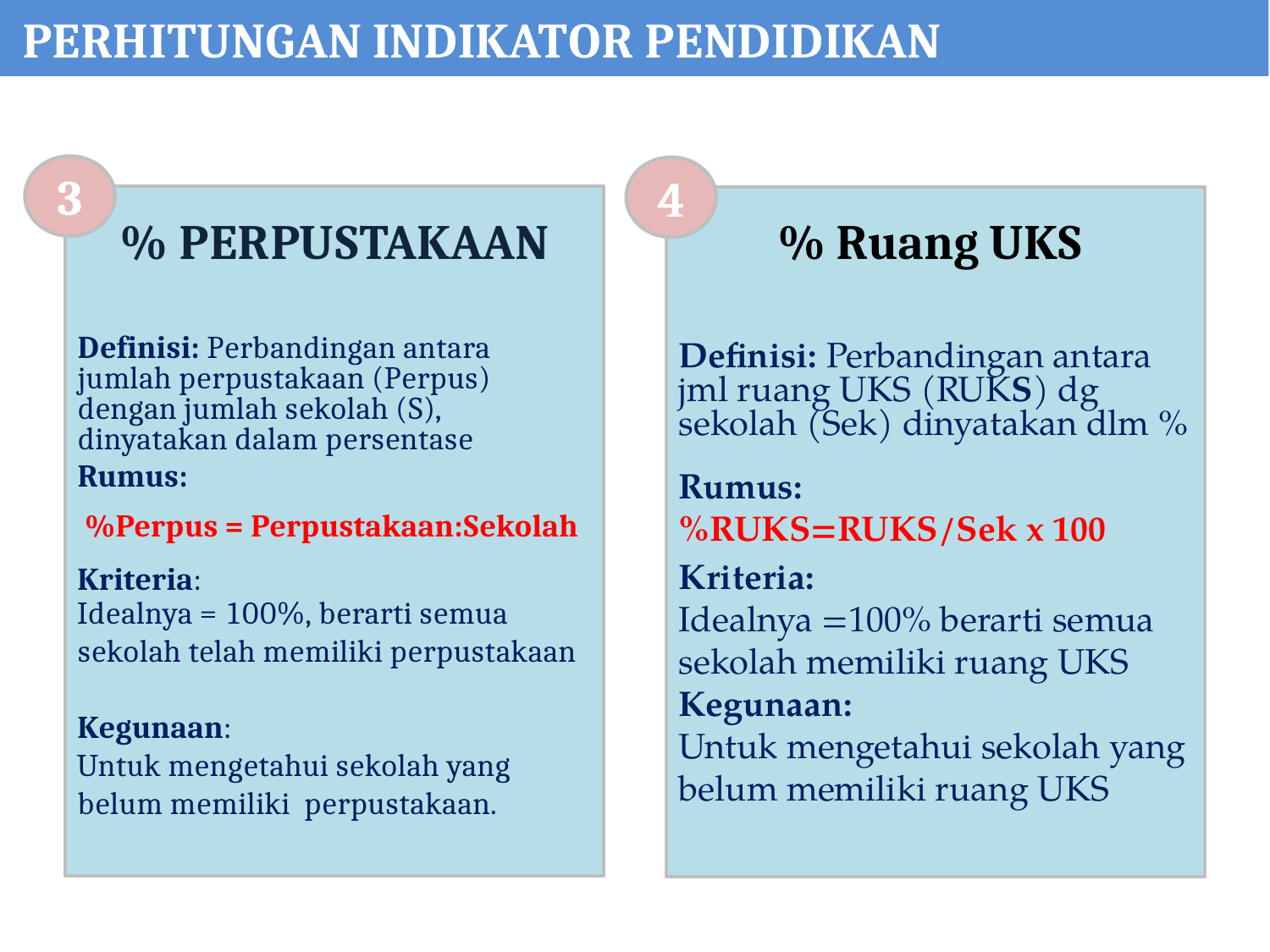

PERHITUNGAN INDIKATOR PENDIDIKAN
3
4

Definisi: Perbandingan antara jumlah perpustakaan (Perpus) dengan jumlah sekolah (S), dinyatakan dalam persentase
Rumus:

 %Perpus = Perpustakaan:Sekolah

Kriteria:
Idealnya = 100%, berarti semua  sekolah telah memiliki perpustakaan

Kegunaan:
Untuk mengetahui sekolah yang belum memiliki  perpustakaan.

Definisi: Perbandingan antara jml ruang UKS (RUKS) dg sekolah (Sek) dinyatakan dlm %

Rumus:
%RUKS=RUKS/Sek x 100

Kriteria:
Idealnya =100% berarti semua sekolah memiliki ruang UKS
Kegunaan:
Untuk mengetahui sekolah yang belum memiliki ruang UKS

% PERPUSTAKAAN
% Ruang UKS